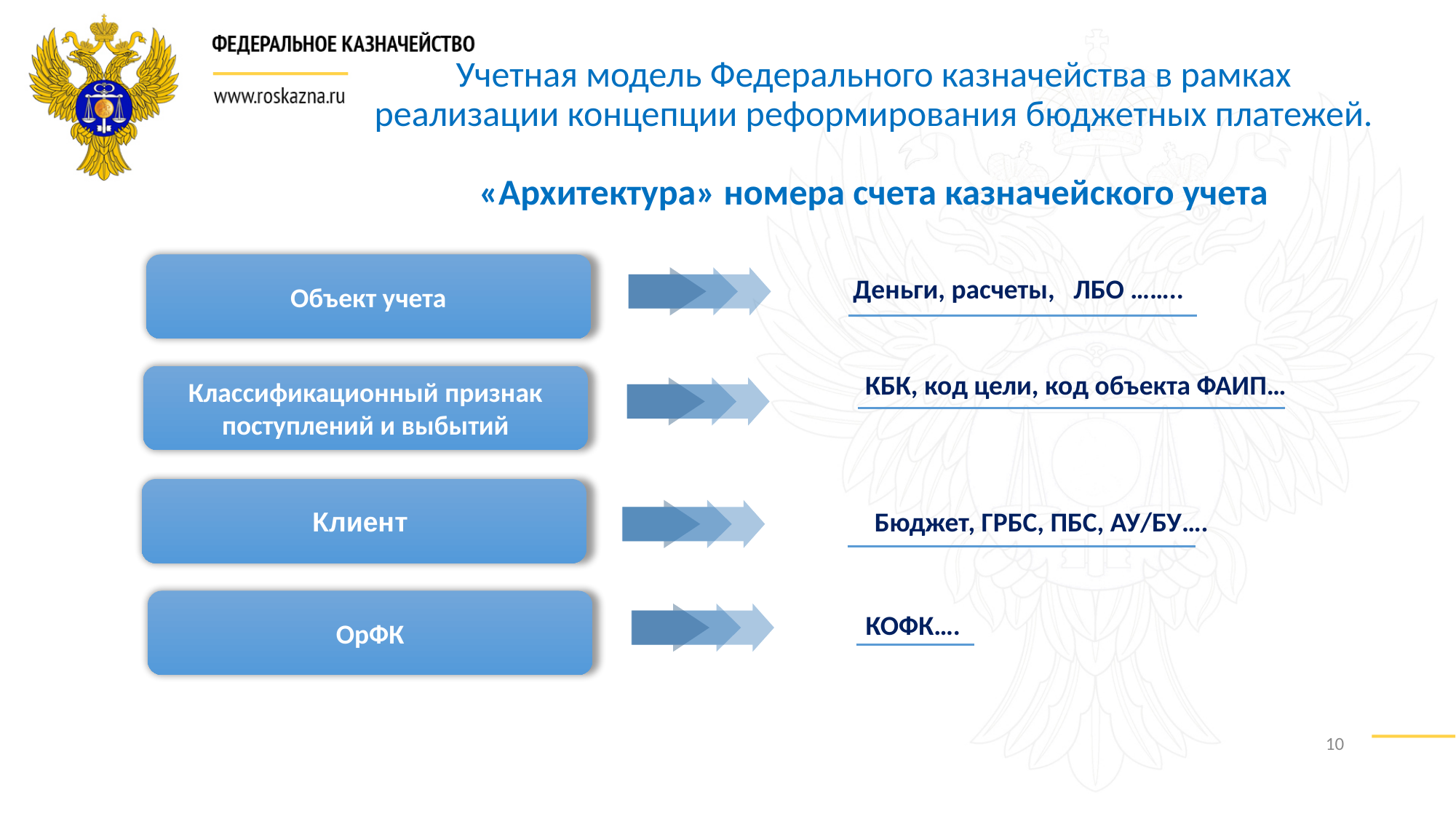

Учетная модель Федерального казначейства в рамках
реализации концепции реформирования бюджетных платежей.

«Архитектура» номера счета казначейского учета

Объект учета
Деньги, расчеты,   ЛБО ……..

КБК, код цели, код объекта ФАИП…
Классификационный признак поступлений и выбытий

Клиент
Бюджет, ГРБС, ПБС, АУ/БУ….

ОрФК
КОФК….
10